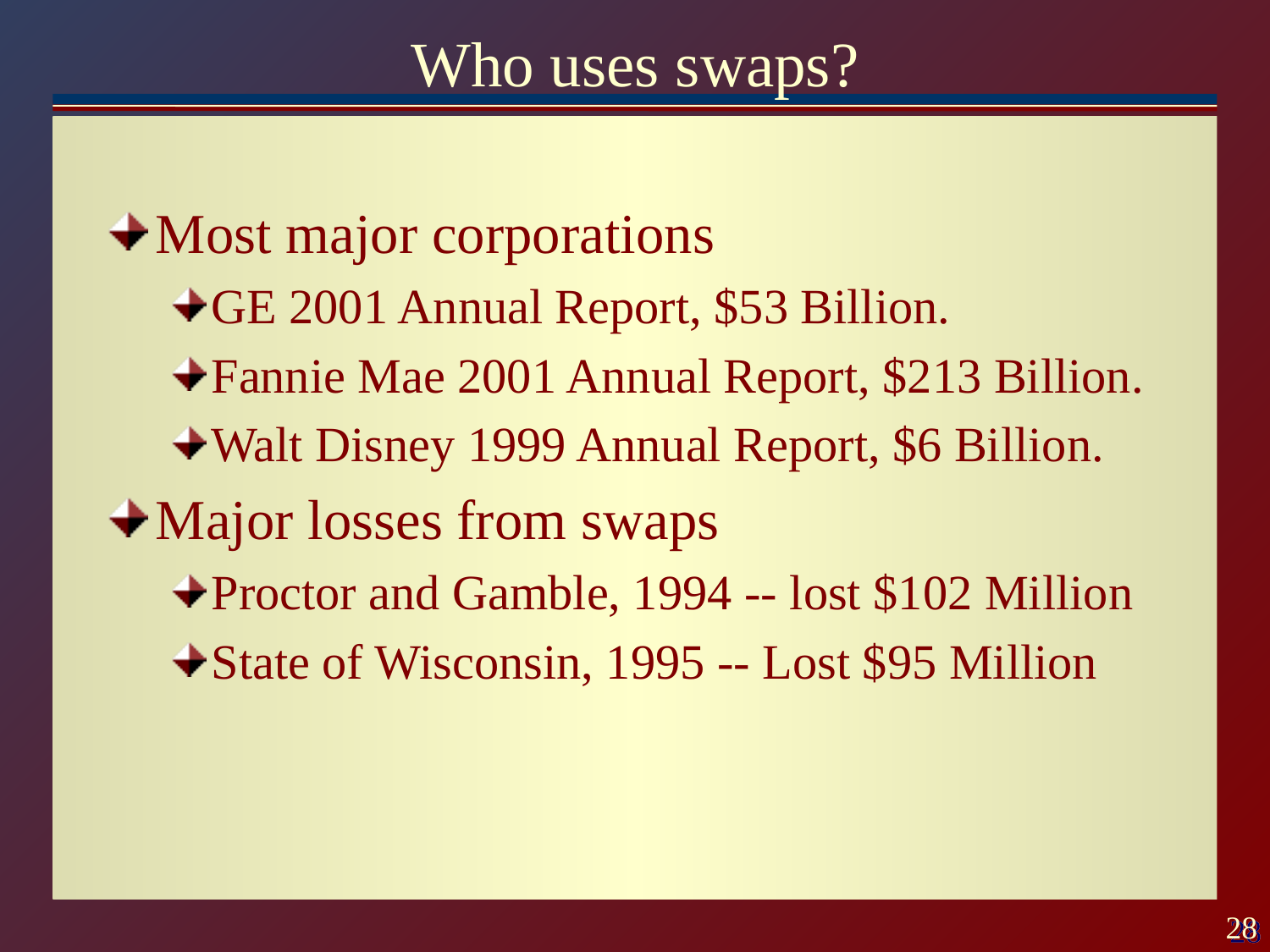

# Who uses swaps?
Most major corporations
GE 2001 Annual Report, $53 Billion.
Fannie Mae 2001 Annual Report, $213 Billion.
Walt Disney 1999 Annual Report, $6 Billion.
Major losses from swaps
Proctor and Gamble, 1994 -- lost $102 Million
State of Wisconsin, 1995 -- Lost $95 Million